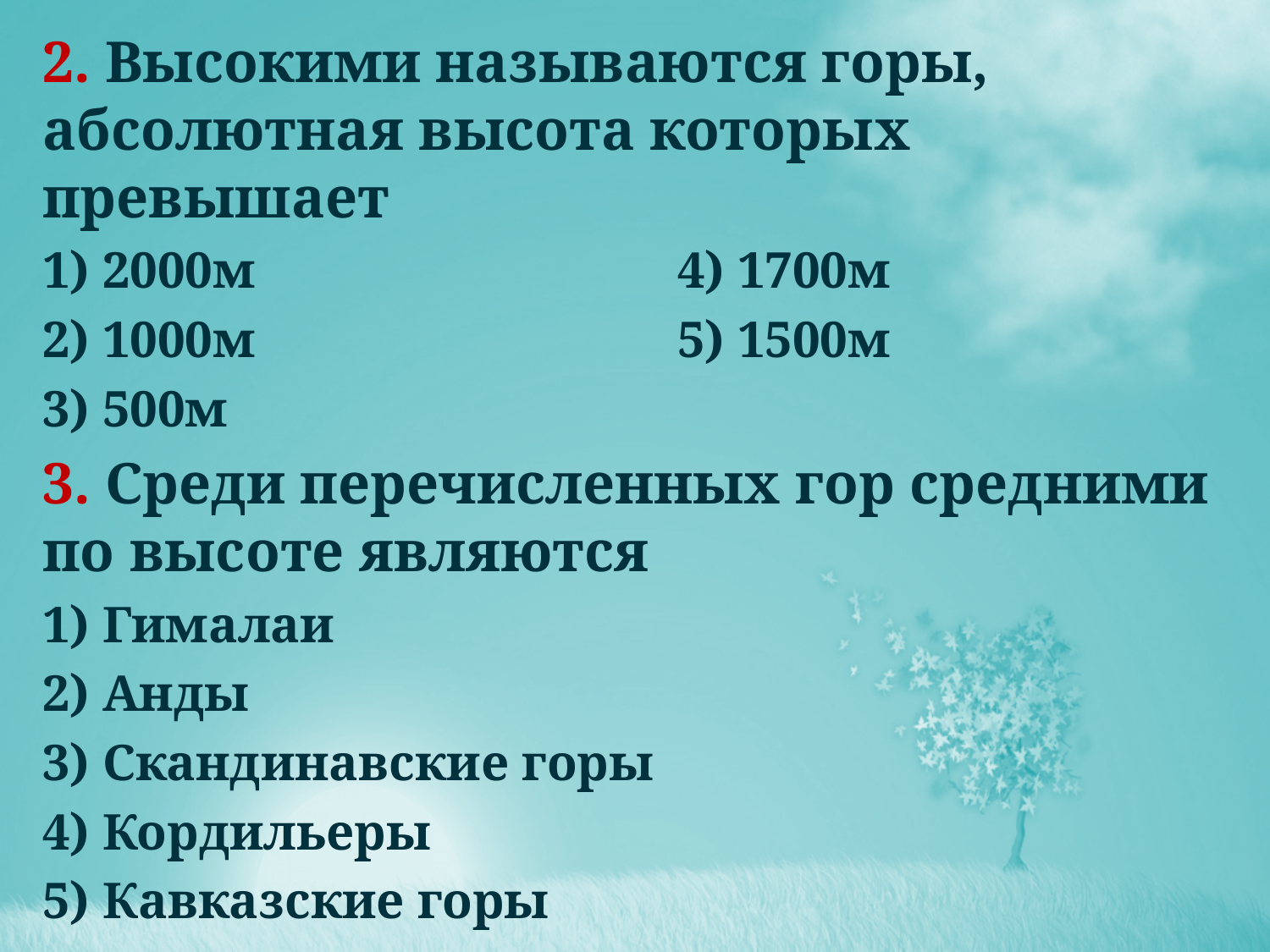

2. Высокими называются горы, абсолютная высота которых превышает
1) 2000м				4) 1700м
2) 1000м				5) 1500м
3) 500м
3. Среди перечисленных гор средними по высоте являются
1) Гималаи
2) Анды
3) Скандинавские горы
4) Кордильеры
5) Кавказские горы